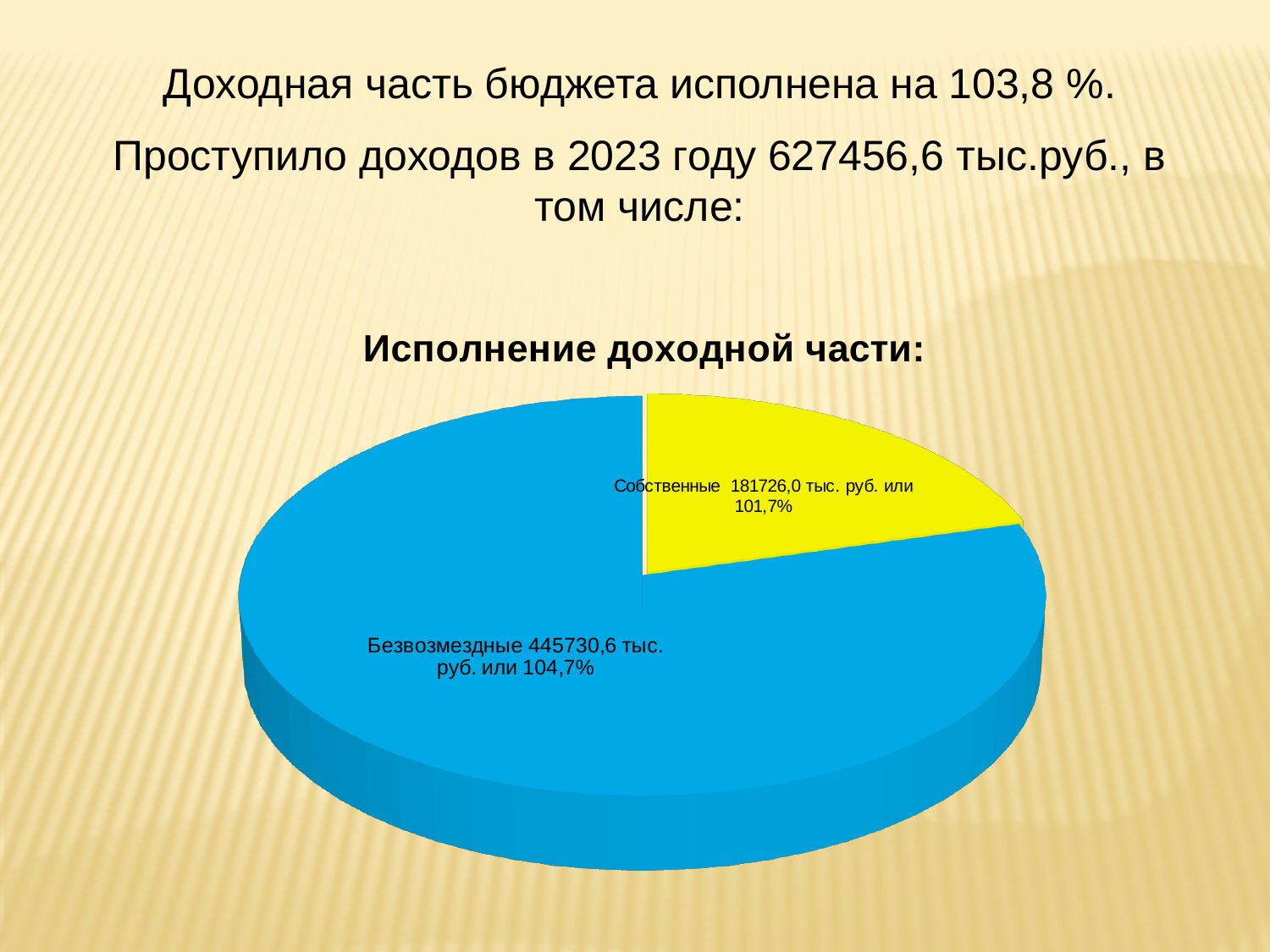

Доходная часть бюджета исполнена на 103,8 %.

Проступило доходов в 2023 году 627456,6 тыс.руб., в том числе:

[unsupported chart]